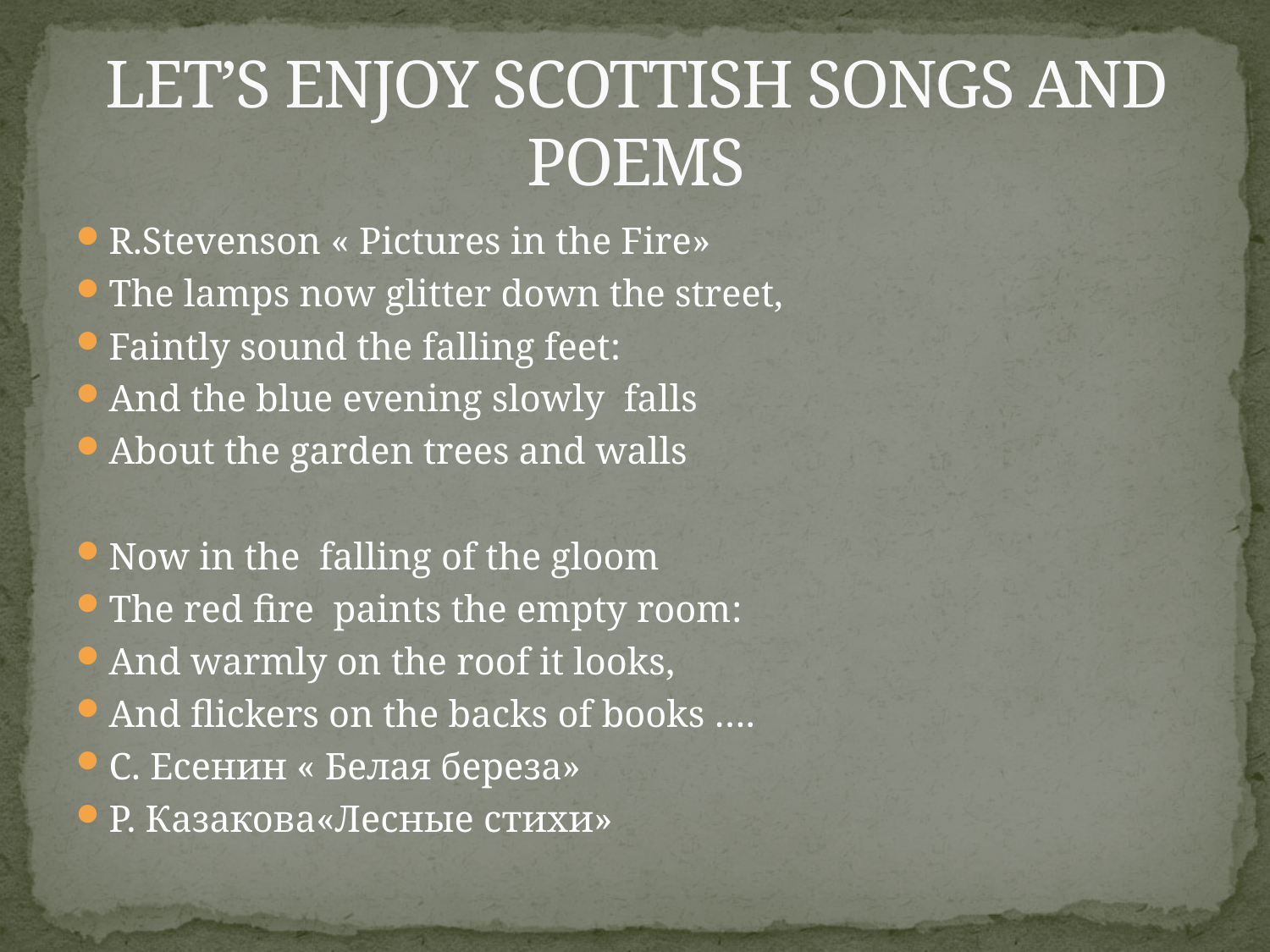

# LET’S ENJOY SCOTTISH SONGS AND POEMS
R.Stevenson « Pictures in the Fire»
The lamps now glitter down the street,
Faintly sound the falling feet:
And the blue evening slowly  falls
About the garden trees and walls

Now in the  falling of the gloom
The red fire  paints the empty room:
And warmly on the roof it looks,
And flickers on the backs of books ….
С. Есенин « Белая береза»
Р. Казакова«Лесные стихи»